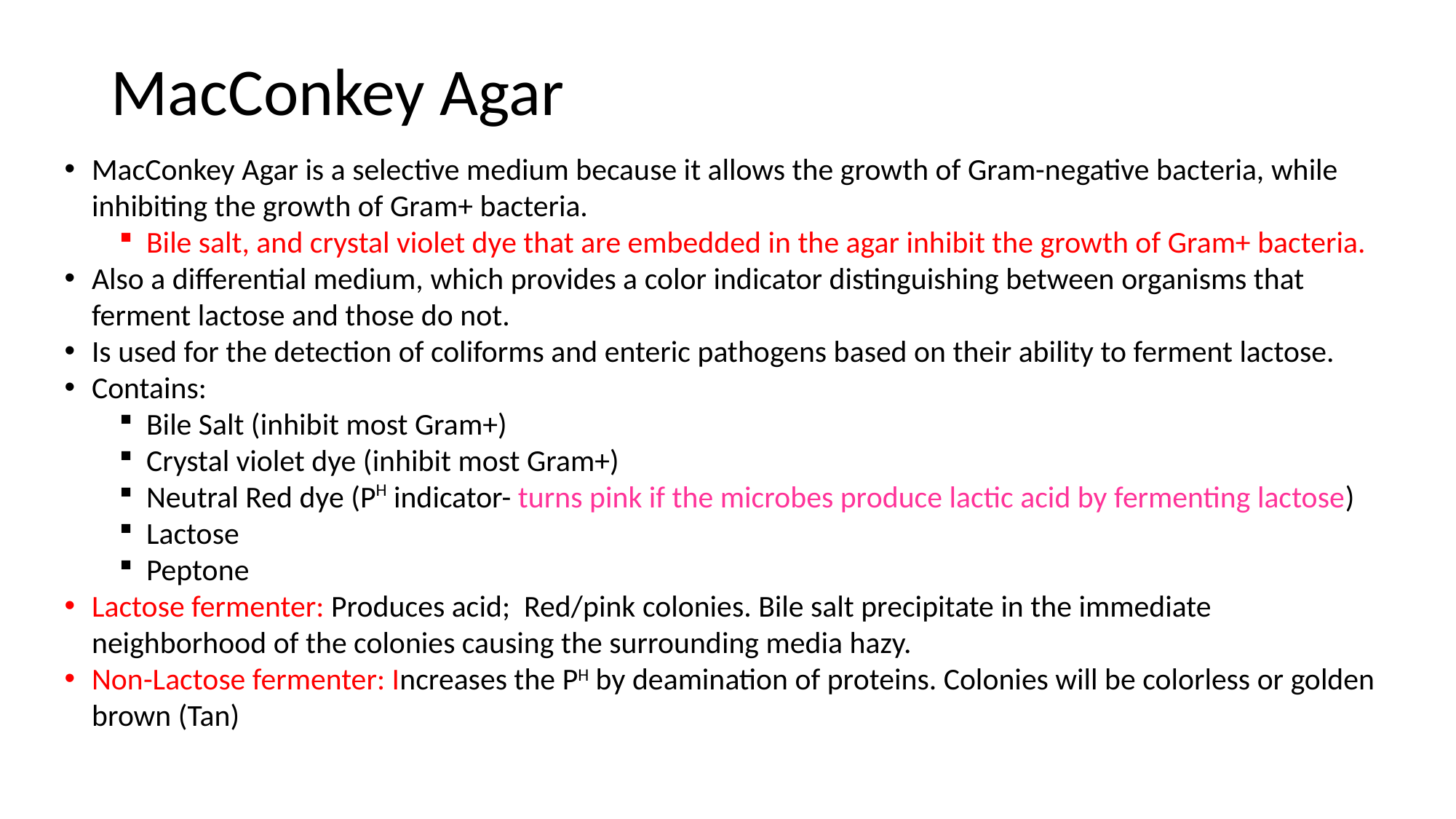

# MacConkey Agar
MacConkey Agar is a selective medium because it allows the growth of Gram-negative bacteria, while inhibiting the growth of Gram+ bacteria.
Bile salt, and crystal violet dye that are embedded in the agar inhibit the growth of Gram+ bacteria.
Also a differential medium, which provides a color indicator distinguishing between organisms that ferment lactose and those do not.
Is used for the detection of coliforms and enteric pathogens based on their ability to ferment lactose.
Contains:
Bile Salt (inhibit most Gram+)
Crystal violet dye (inhibit most Gram+)
Neutral Red dye (PH indicator- turns pink if the microbes produce lactic acid by fermenting lactose)
Lactose
Peptone
Lactose fermenter: Produces acid;  Red/pink colonies. Bile salt precipitate in the immediate neighborhood of the colonies causing the surrounding media hazy.
Non-Lactose fermenter: Increases the PH by deamination of proteins. Colonies will be colorless or golden brown (Tan)